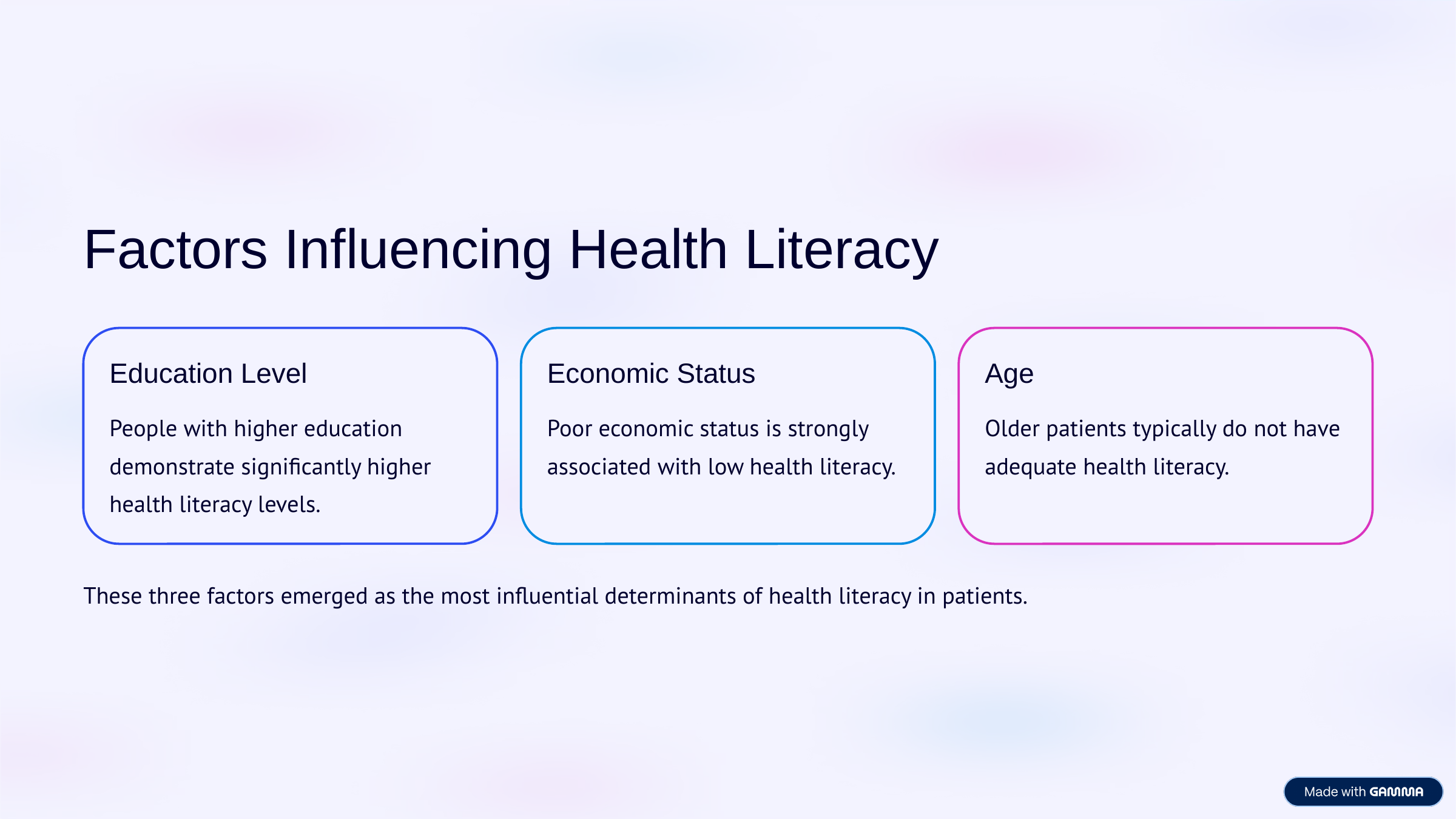

Factors Influencing Health Literacy

Education Level
Economic Status
Age
People with higher education demonstrate significantly higher health literacy levels.
Poor economic status is strongly associated with low health literacy.
Older patients typically do not have adequate health literacy.
These three factors emerged as the most influential determinants of health literacy in patients.